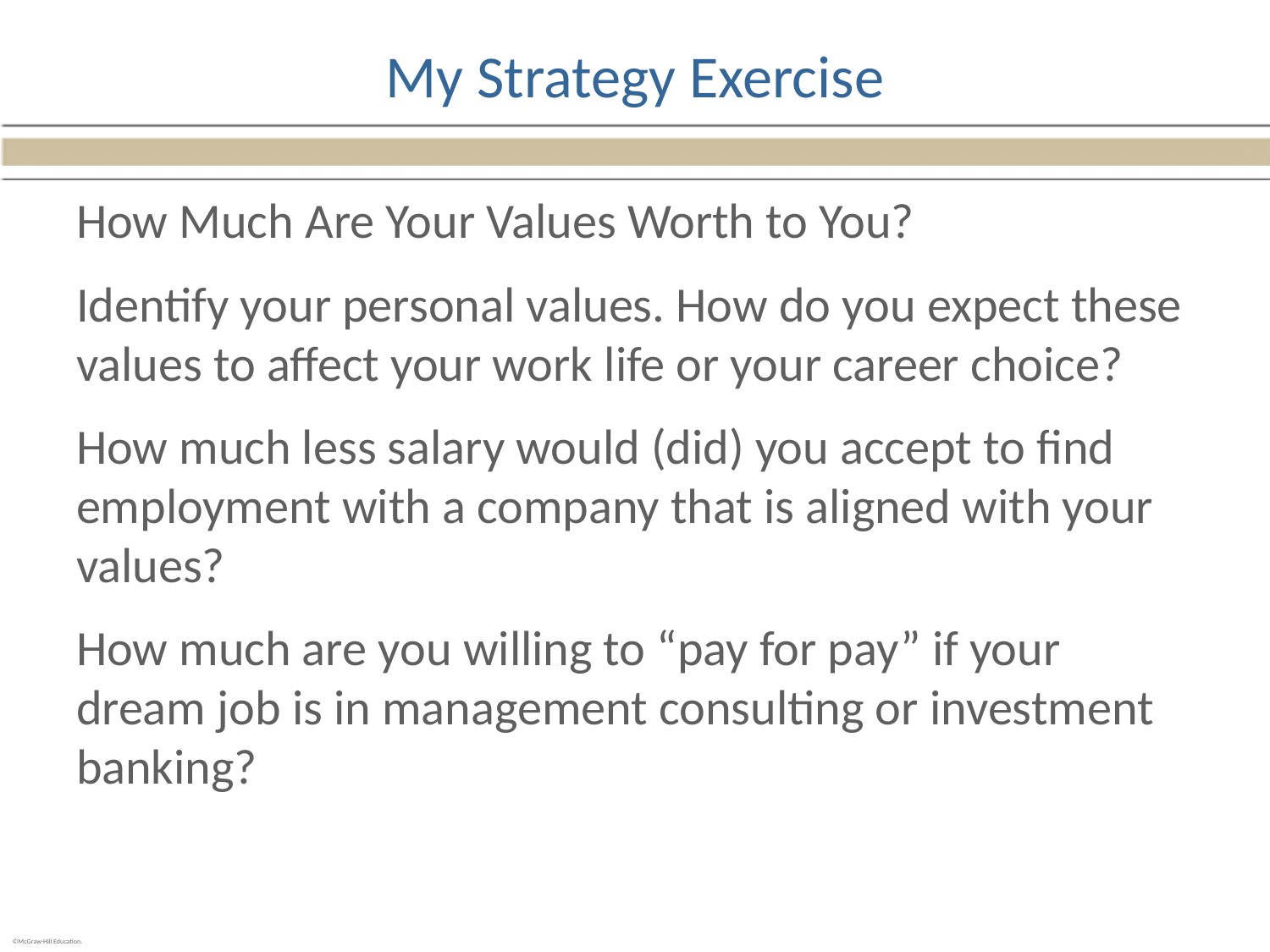

# My Strategy Exercise
How Much Are Your Values Worth to You?
Identify your personal values. How do you expect these values to affect your work life or your career choice?
How much less salary would (did) you accept to find employment with a company that is aligned with your values?
How much are you willing to “pay for pay” if your dream job is in management consulting or investment banking?